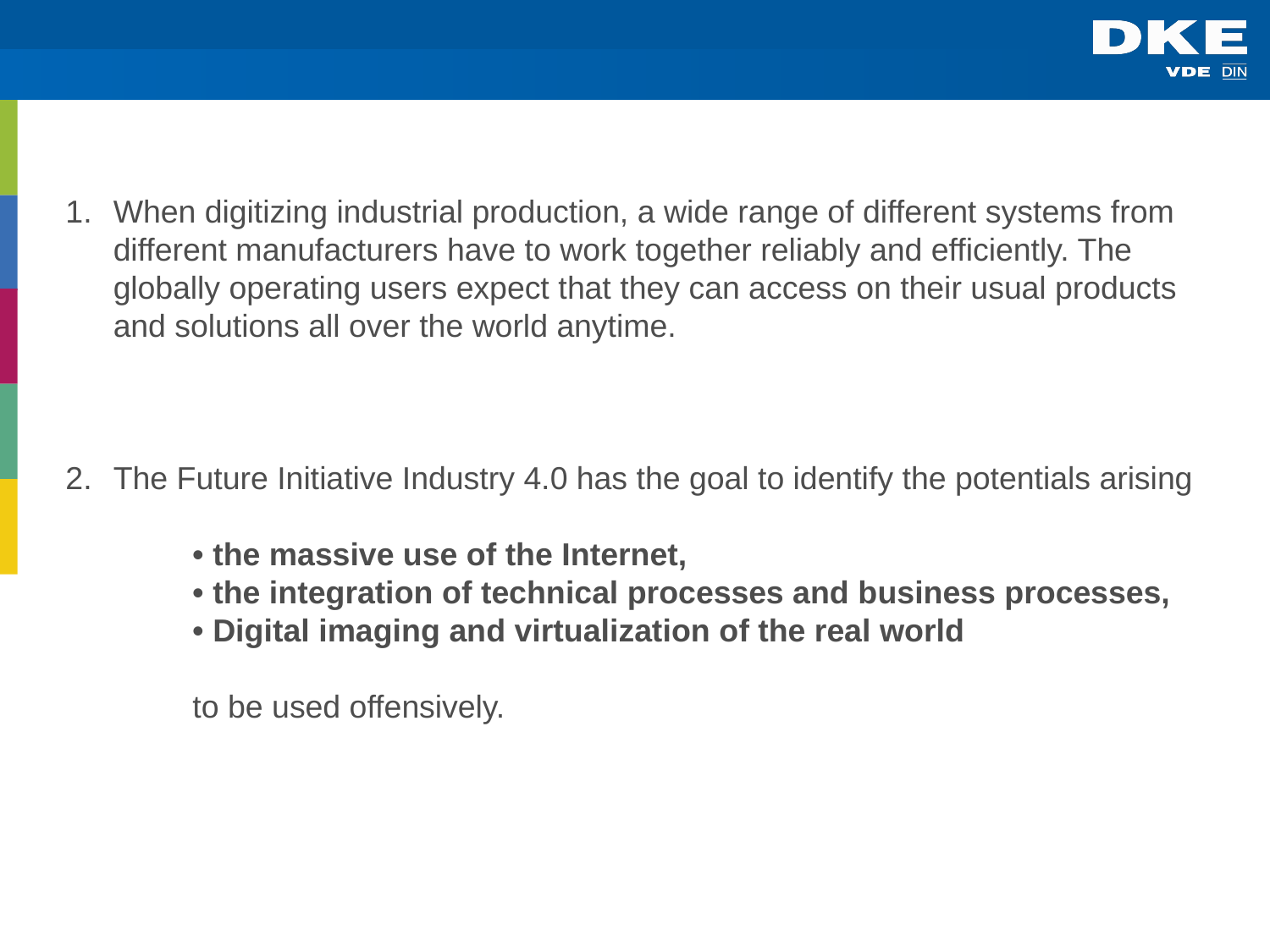

When digitizing industrial production, a wide range of different systems from different manufacturers have to work together reliably and efficiently. The globally operating users expect that they can access on their usual products and solutions all over the world anytime.

The Future Initiative Industry 4.0 has the goal to identify the potentials arising

	• the massive use of the Internet,
	• the integration of technical processes and business processes,
	• Digital imaging and virtualization of the real world

	to be used offensively.